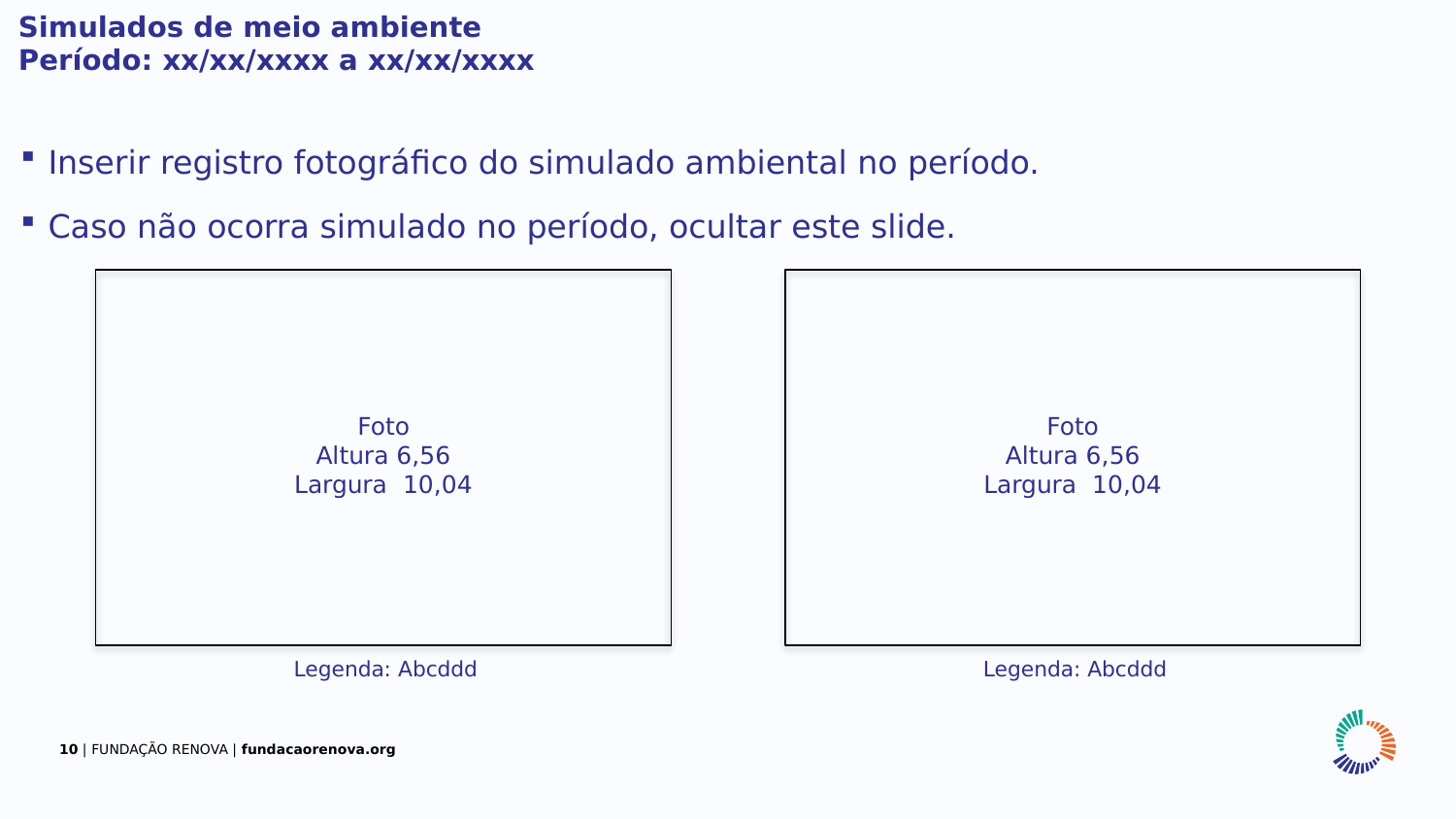

Simulados de meio ambiente
Período: xx/xx/xxxx a xx/xx/xxxx
Inserir registro fotográfico do simulado ambiental no período.
Caso não ocorra simulado no período, ocultar este slide.

Foto
Altura 6,56
Largura  10,04

Foto
Altura 6,56
Largura  10,04

Legenda: Abcddd
Legenda: Abcddd